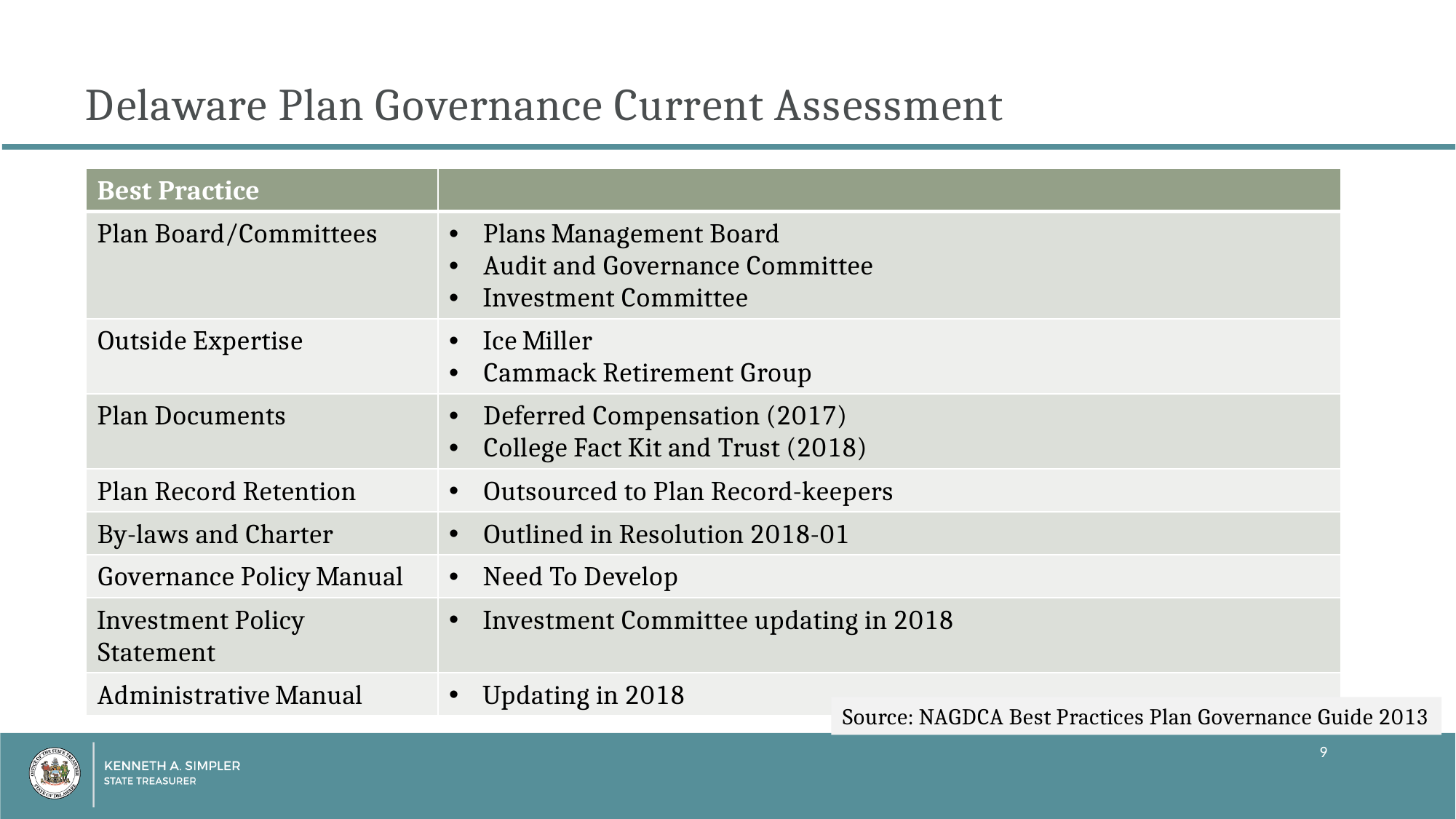

Delaware Plan Governance Current Assessment
| Best Practice |  |
| --- | --- |
| Plan Board/Committees | Plans Management Board Audit and Governance Committee Investment Committee |
| Outside Expertise | Ice Miller Cammack Retirement Group |
| Plan Documents | Deferred Compensation (2017) College Fact Kit and Trust (2018) |
| Plan Record Retention | Outsourced to Plan Record-keepers |
| By-laws and Charter | Outlined in Resolution 2018-01 |
| Governance Policy Manual | Need To Develop |
| Investment Policy Statement | Investment Committee updating in 2018 |
| Administrative Manual | Updating in 2018 |
Source: NAGDCA Best Practices Plan Governance Guide 2013
9